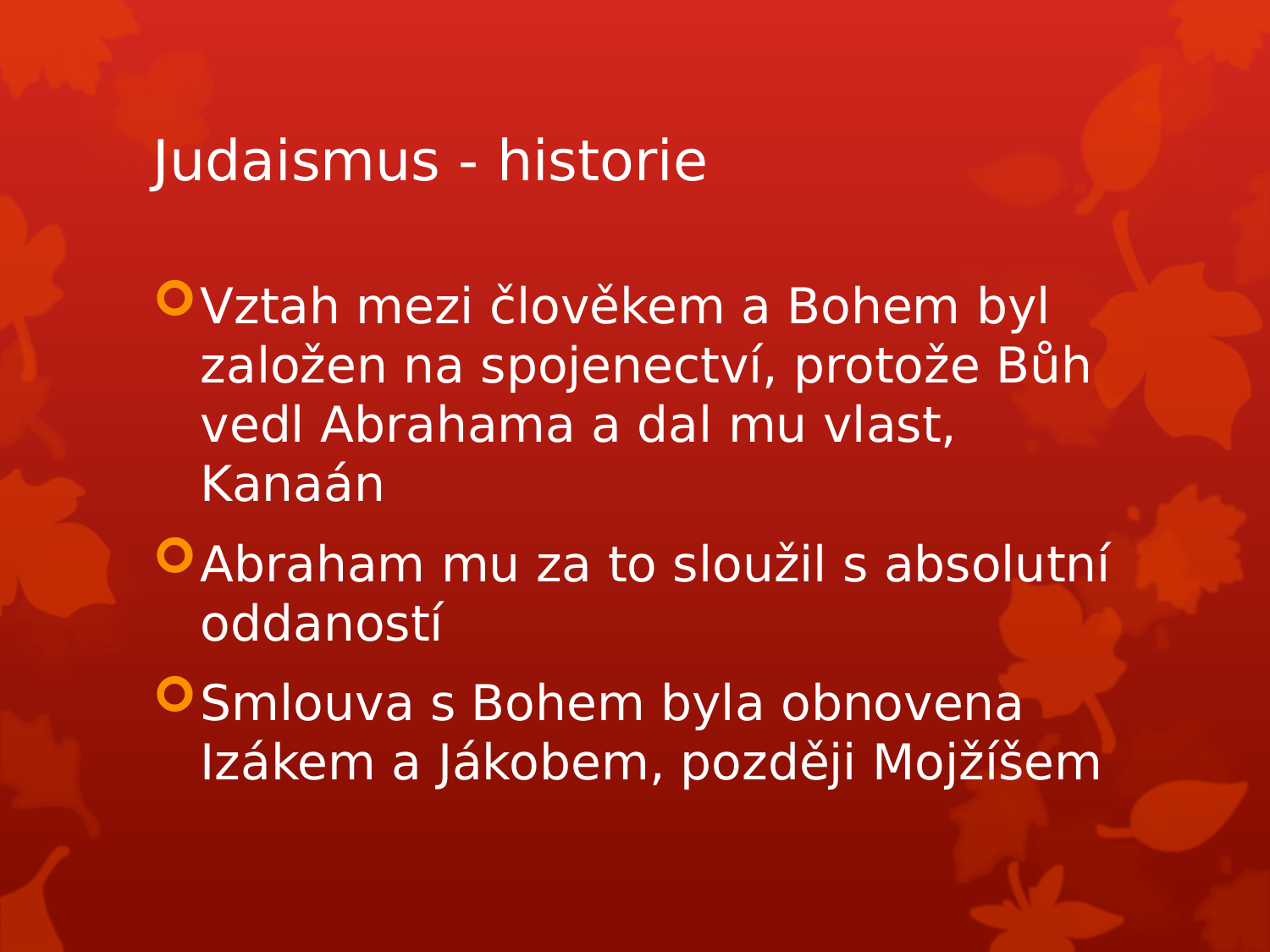

# Judaismus - historie
Vztah mezi člověkem a Bohem byl založen na spojenectví, protože Bůh vedl Abrahama a dal mu vlast, Kanaán
Abraham mu za to sloužil s absolutní oddaností
Smlouva s Bohem byla obnovena Izákem a Jákobem, později Mojžíšem